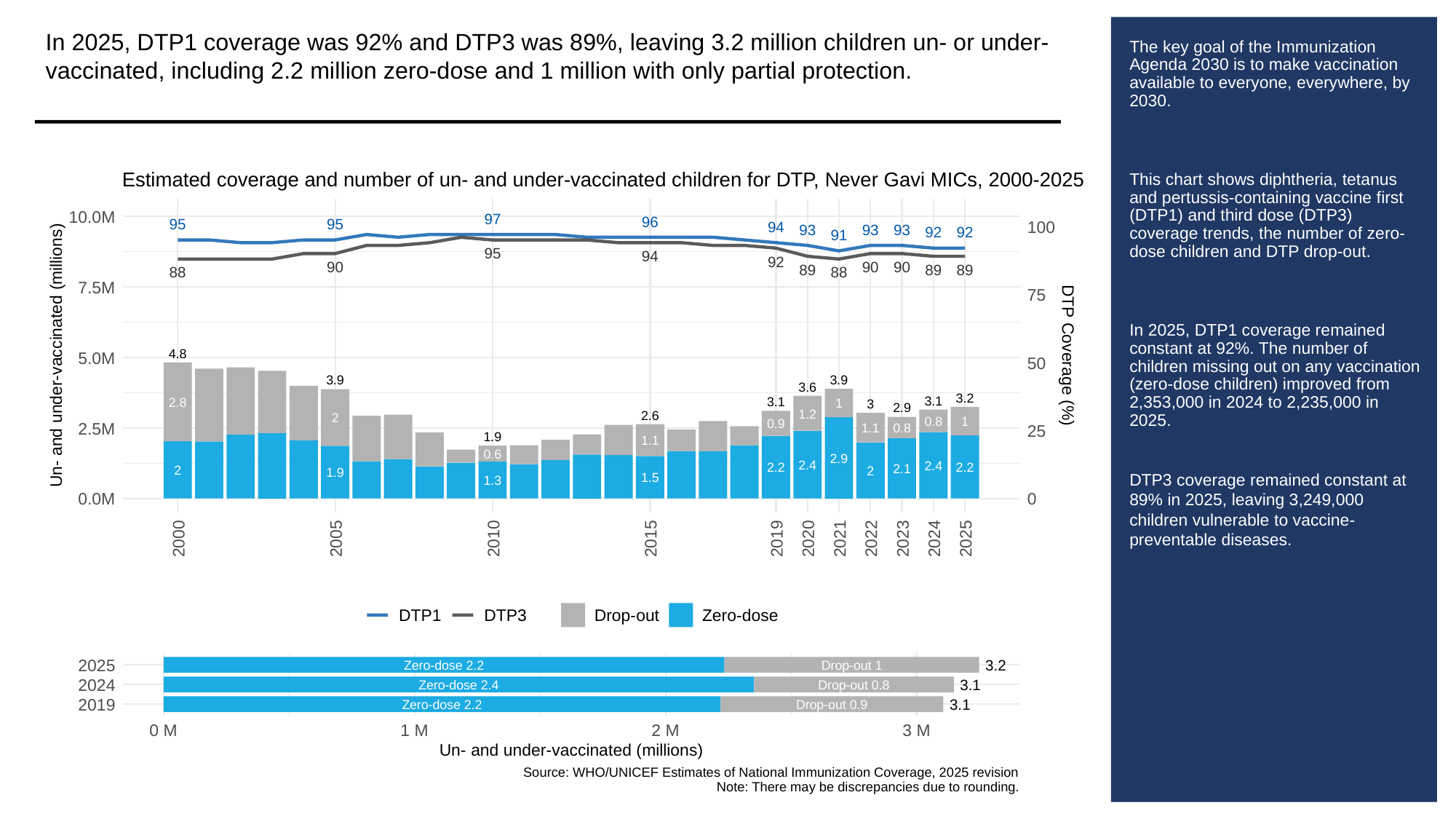

In 2025, DTP1 coverage was 92% and DTP3 was 89%, leaving 3.2 million children un- or under-vaccinated, including 2.2 million zero-dose and 1 million with only partial protection.
# The key goal of the Immunization Agenda 2030 is to make vaccination available to everyone, everywhere, by 2030.

This chart shows diphtheria, tetanus and pertussis-containing vaccine first (DTP1) and third dose (DTP3) coverage trends, the number of zero-dose children and DTP drop-out.

In 2025, DTP1 coverage remained constant at 92%. The number of children missing out on any vaccination (zero-dose children) improved from 2,353,000 in 2024 to 2,235,000 in 2025.

DTP3 coverage remained constant at 89% in 2025, leaving 3,249,000 children vulnerable to vaccine-preventable diseases.

Estimated coverage and number of un- and under-vaccinated children for DTP, Never Gavi MICs, 2000-2025

10.0M
97
96

95
95
100
94
93
93
93
92
92
91

95
94

92
90
90
90
89
89
89
88
88
7.5M

75

4.8
Un- and under-vaccinated (millions)
DTP Coverage (%)
5.0M
50

3.9
3.9
3.6

3.2

3.1
3.1
2.8
1
3
2.9

1.2

2.6

2

0.8
1

0.9

2.5M
0.8
1.1

25

1.9

1.1

0.6

2.9

2.4
2.4

2.2
2.2

2.1

2
2

1.9
1.5
1.3
0.0M
0

2000
2005
2010
2015
2019
2020
2021
2022
2023
2024
2025

DTP1
DTP3
Drop-out
Zero-dose

2025
3.2
Zero-dose 2.2
Drop-out 1

2024
3.1
Zero-dose 2.4
Drop-out 0.8

2019
3.1
Zero-dose 2.2
Drop-out 0.9

0 M
1 M
2 M
3 M
Un- and under-vaccinated (millions)
Source: WHO/UNICEF Estimates of National Immunization Coverage, 2025 revision
Note: There may be discrepancies due to rounding.